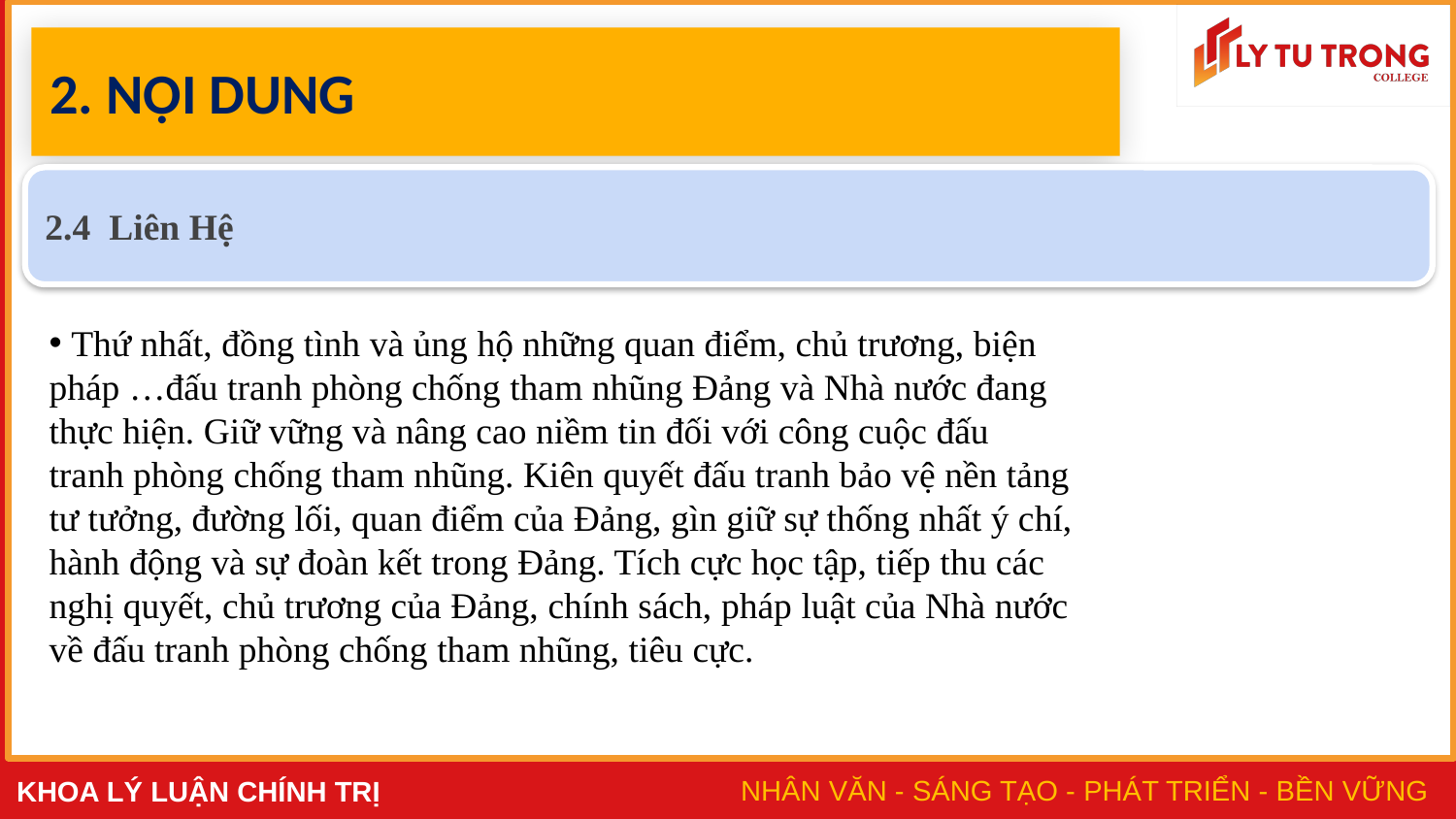

# 2. NỘI DUNG
2.4  Liên Hệ

 Thứ nhất, đồng tình và ủng hộ những quan điểm, chủ trương, biện pháp …đấu tranh phòng chống tham nhũng Đảng và Nhà nước đang thực hiện. Giữ vững và nâng cao niềm tin đối với công cuộc đấu tranh phòng chống tham nhũng. Kiên quyết đấu tranh bảo vệ nền tảng tư tưởng, đường lối, quan điểm của Đảng, gìn giữ sự thống nhất ý chí, hành động và sự đoàn kết trong Đảng. Tích cực học tập, tiếp thu các nghị quyết, chủ trương của Đảng, chính sách, pháp luật của Nhà nước về đấu tranh phòng chống tham nhũng, tiêu cực.